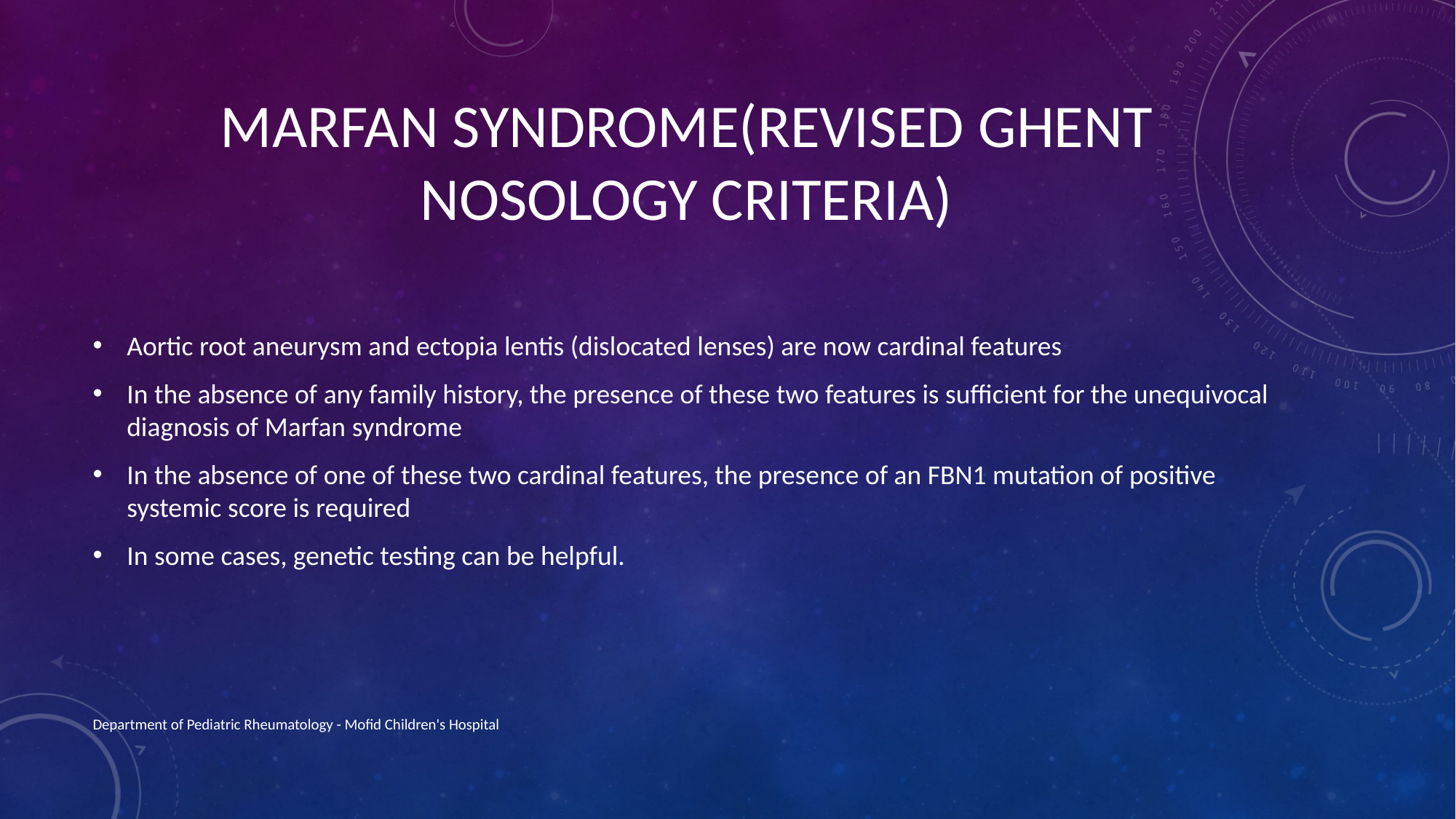

# Marfan syndrome(revised Ghent nosology criteria)
Aortic root aneurysm and ectopia lentis (dislocated lenses) are now cardinal features
In the absence of any family history, the presence of these two features is sufficient for the unequivocal diagnosis of Marfan syndrome
In the absence of one of these two cardinal features, the presence of an FBN1 mutation of positive systemic score is required
In some cases, genetic testing can be helpful.

Department of Pediatric Rheumatology - Mofid Children's Hospital